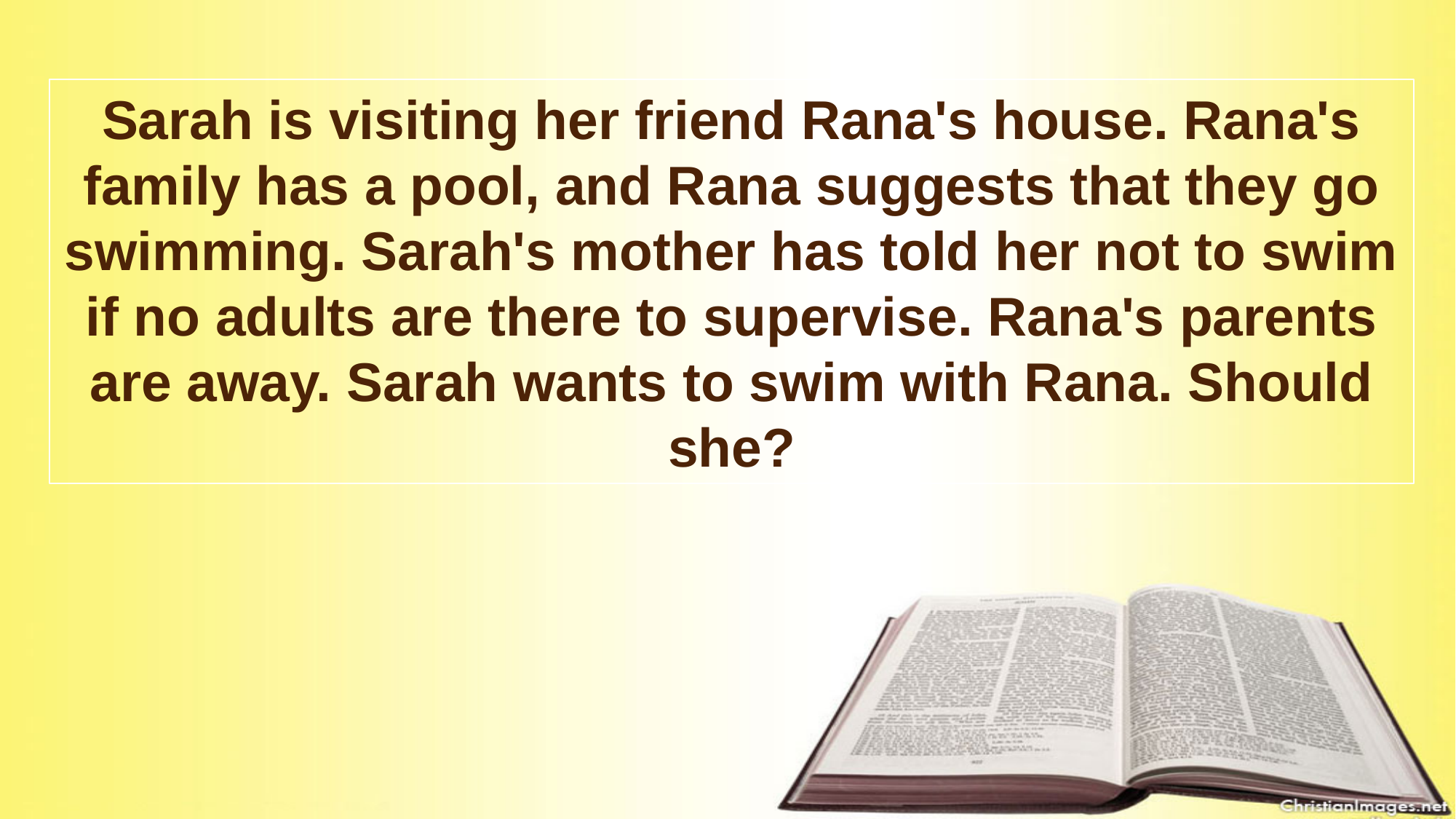

Sarah is visiting her friend Rana's house. Rana's family has a pool, and Rana suggests that they go swimming. Sarah's mother has told her not to swim if no adults are there to supervise. Rana's parents are away. Sarah wants to swim with Rana. Should she?